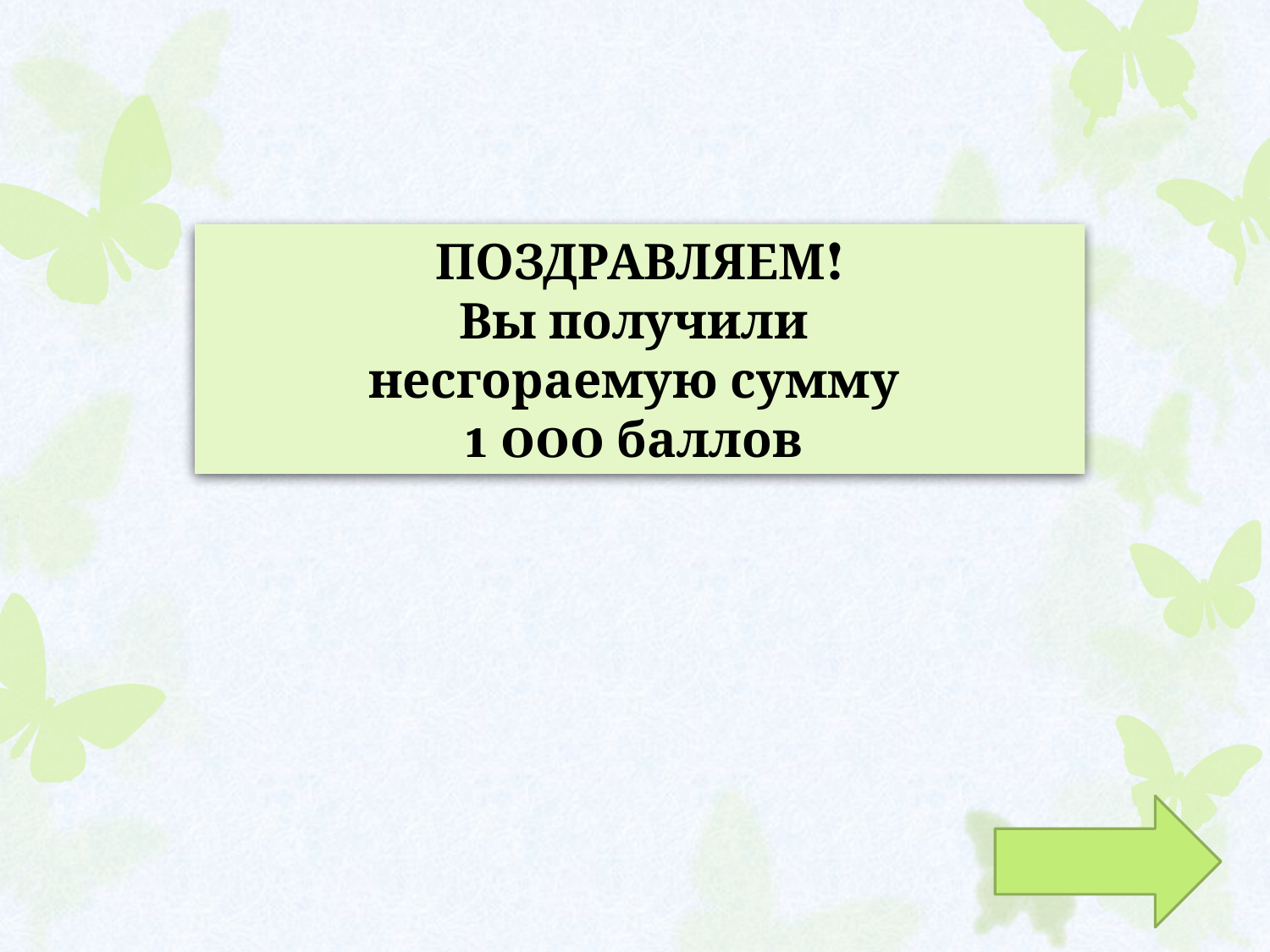

ПОЗДРАВЛЯЕМ!
Вы получили
несгораемую сумму
1 000 баллов